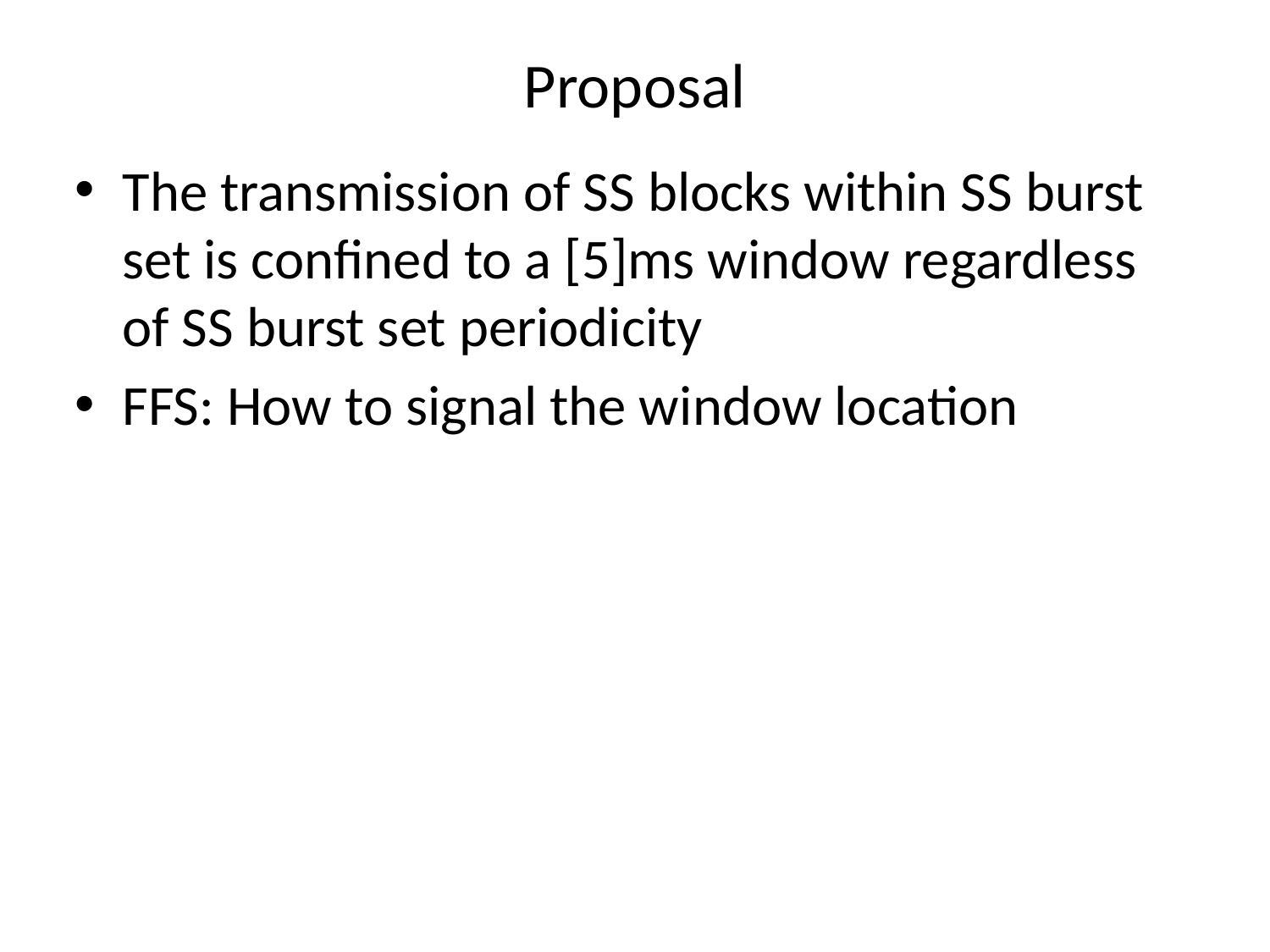

# Proposal
The transmission of SS blocks within SS burst set is confined to a [5]ms window regardless of SS burst set periodicity
FFS: How to signal the window location